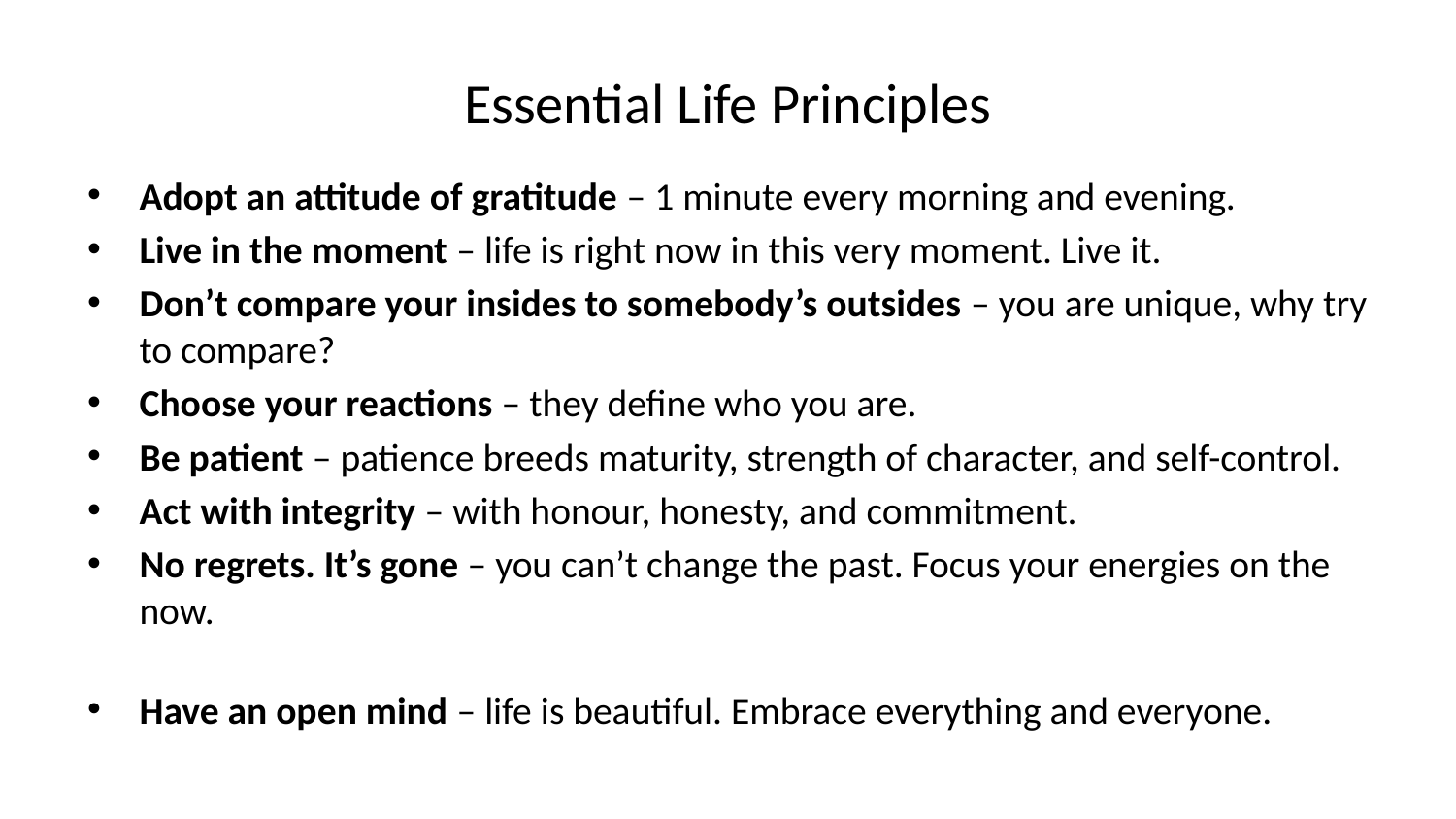

# Essential Life Principles

Adopt an attitude of gratitude – 1 minute every morning and evening.
Live in the moment – life is right now in this very moment. Live it.
Don’t compare your insides to somebody’s outsides – you are unique, why try to compare?
Choose your reactions – they define who you are.
Be patient – patience breeds maturity, strength of character, and self-control.
Act with integrity – with honour, honesty, and commitment.
No regrets. It’s gone – you can’t change the past. Focus your energies on the now.
Have an open mind – life is beautiful. Embrace everything and everyone.